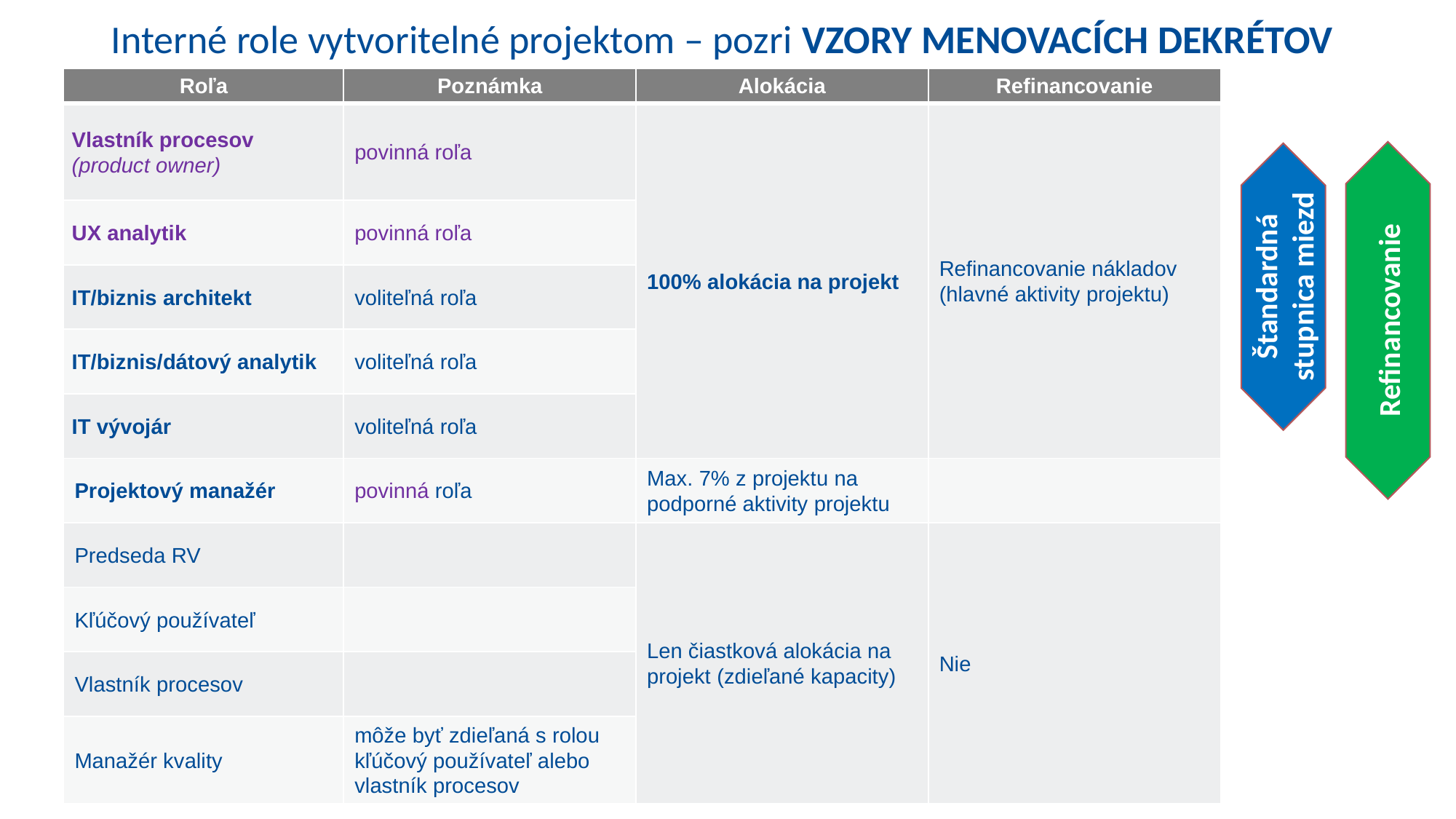

# Interné role vytvoritelné projektom – pozri VZORY MENOVACÍCH DEKRÉTOV
| Roľa | Poznámka | Alokácia | Refinancovanie |
| --- | --- | --- | --- |
| Vlastník procesov (product owner) | povinná roľa | 100% alokácia na projekt | Refinancovanie nákladov (hlavné aktivity projektu) |
| UX analytik | povinná roľa |  |  |
| IT/biznis architekt | voliteľná roľa |  |  |
| IT/biznis/dátový analytik | voliteľná roľa |  |  |
| IT vývojár | voliteľná roľa |  |  |
| Projektový manažér | povinná roľa | Max. 7% z projektu na podporné aktivity projektu |  |
| Predseda RV |  | Len čiastková alokácia na projekt (zdieľané kapacity) | Nie |
| Kľúčový používateľ |  |  |  |
| Vlastník procesov |  |  |  |
| Manažér kvality | môže byť zdieľaná s rolou kľúčový používateľ alebo vlastník procesov |  |  |
Refinancovanie
Štandardná stupnica miezd